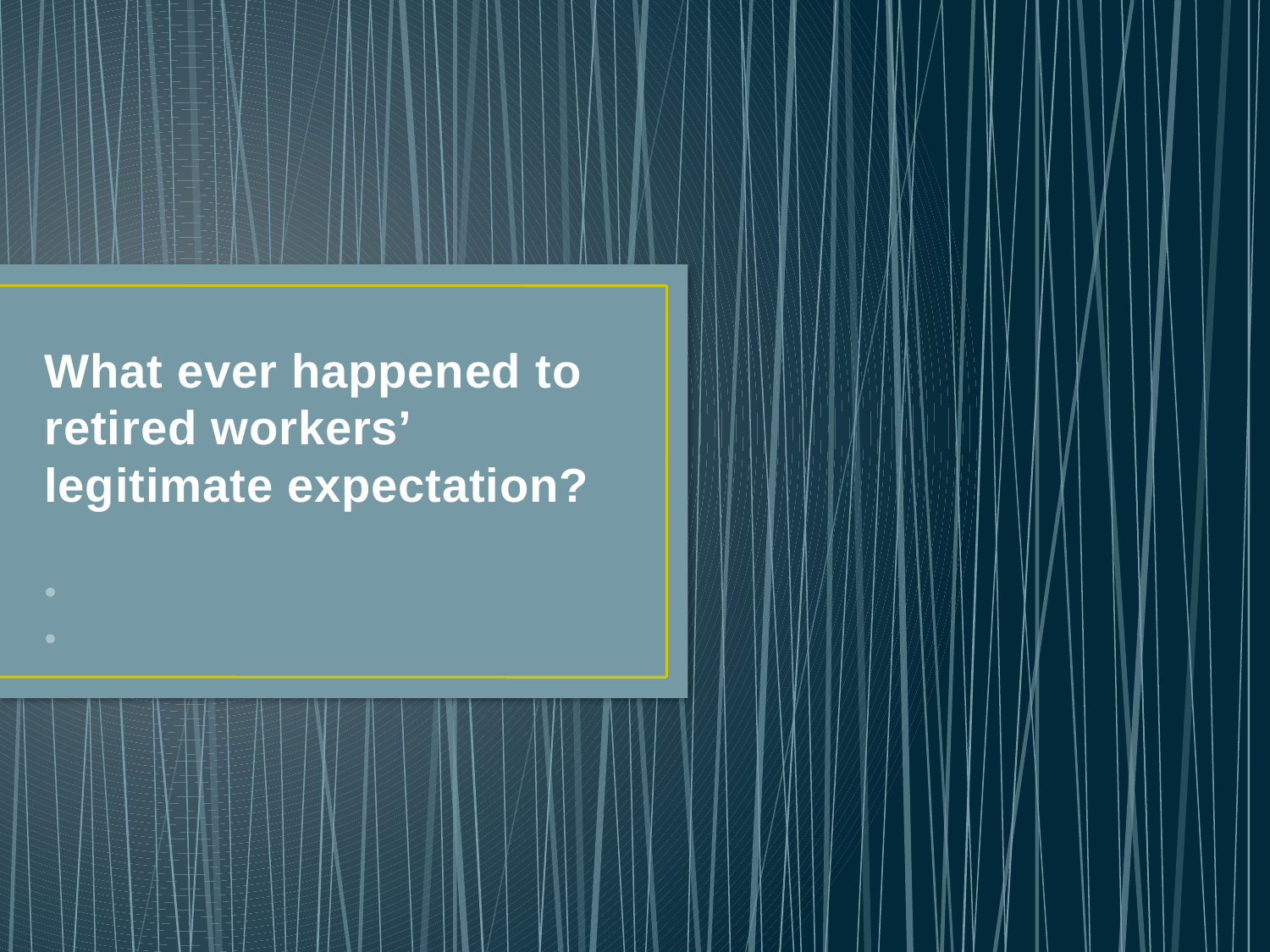

# What ever happened to retired workers’ legitimate expectation?